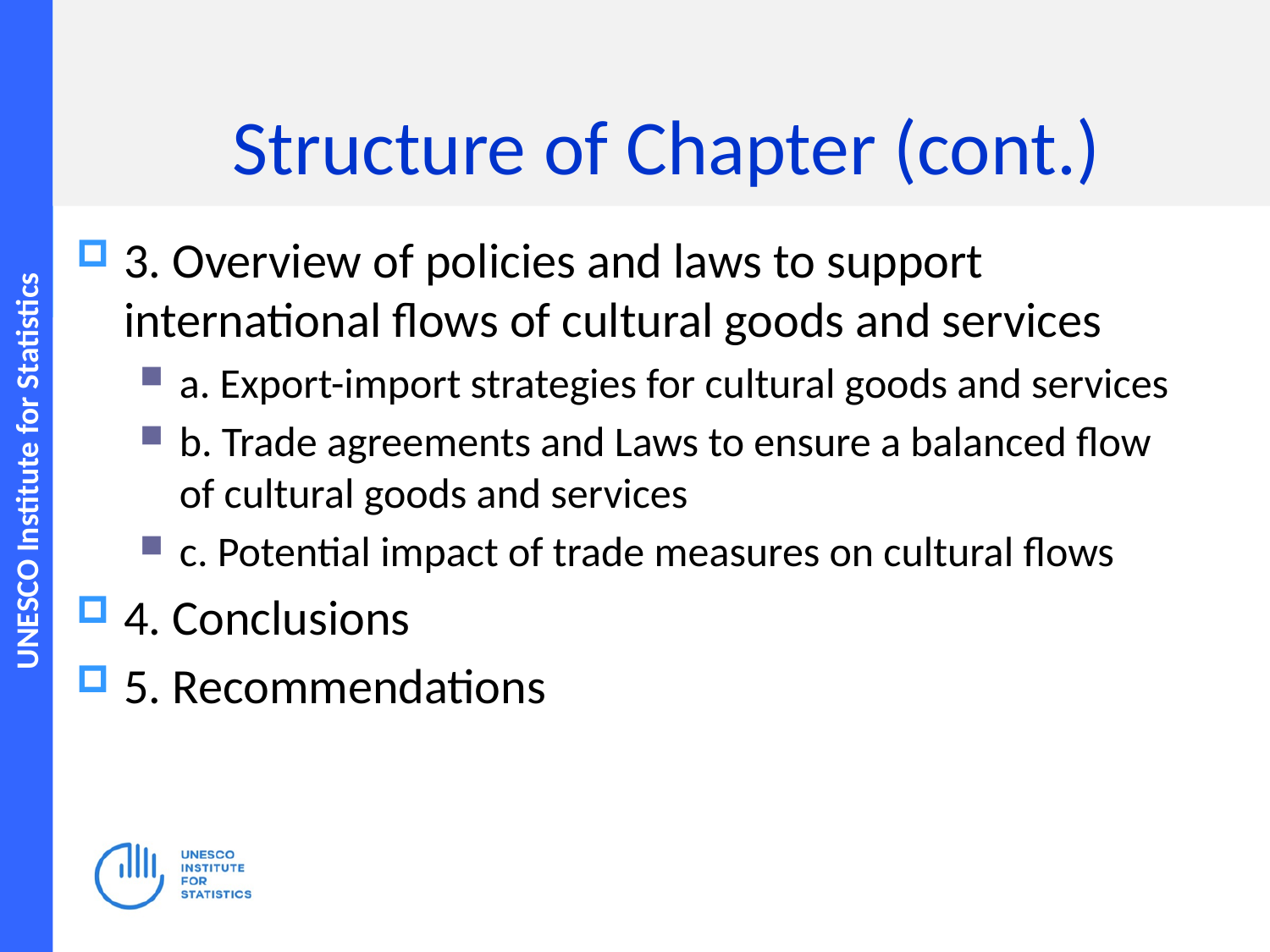

# Structure of Chapter (cont.)
3. Overview of policies and laws to support international flows of cultural goods and services
a. Export-import strategies for cultural goods and services
b. Trade agreements and Laws to ensure a balanced flow of cultural goods and services
c. Potential impact of trade measures on cultural flows
4. Conclusions
5. Recommendations